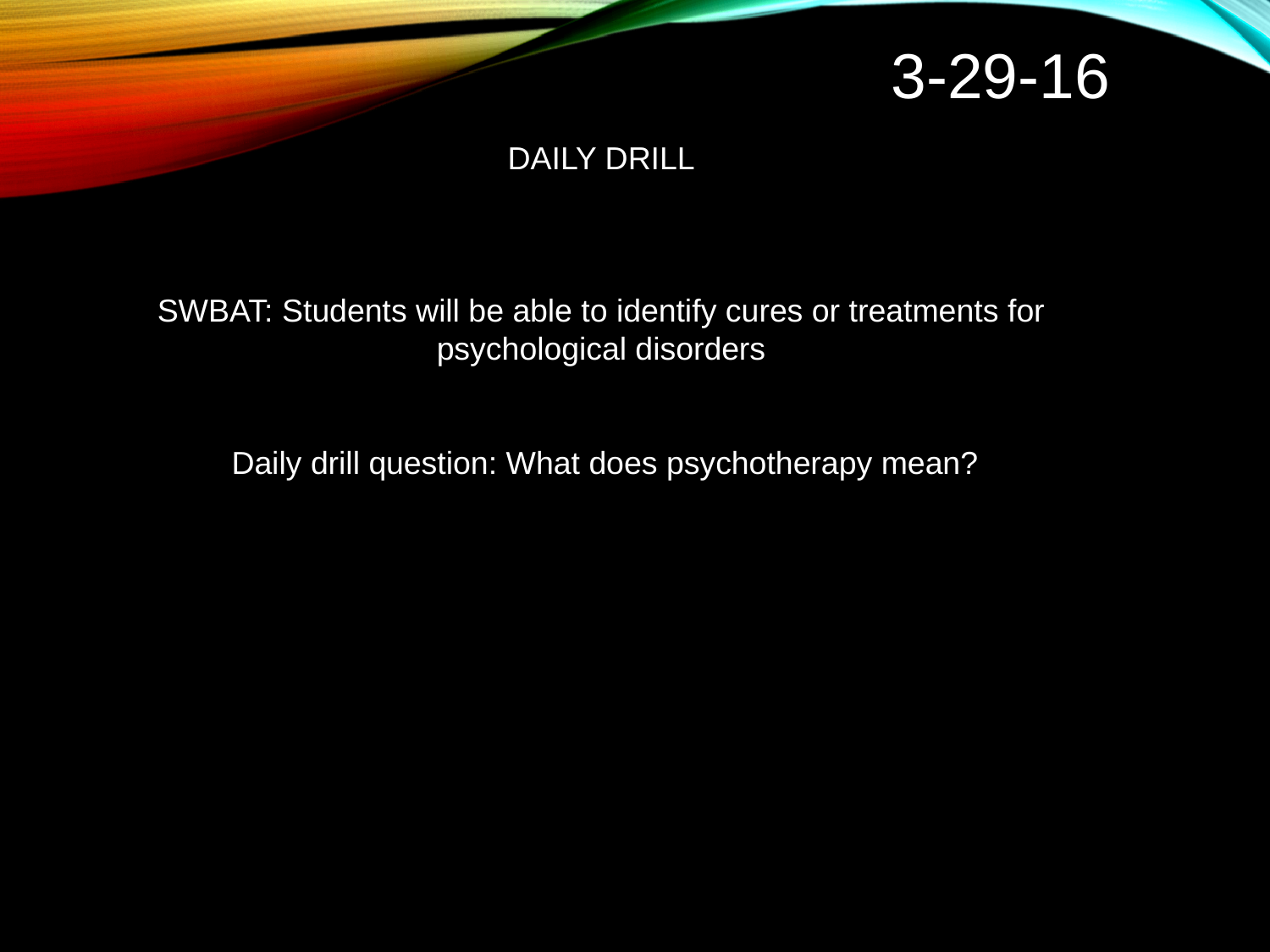

3-29-16
DAILY DRILL

SWBAT: Students will be able to identify cures or treatments for psychological disorders
 Daily drill question: What does psychotherapy mean?